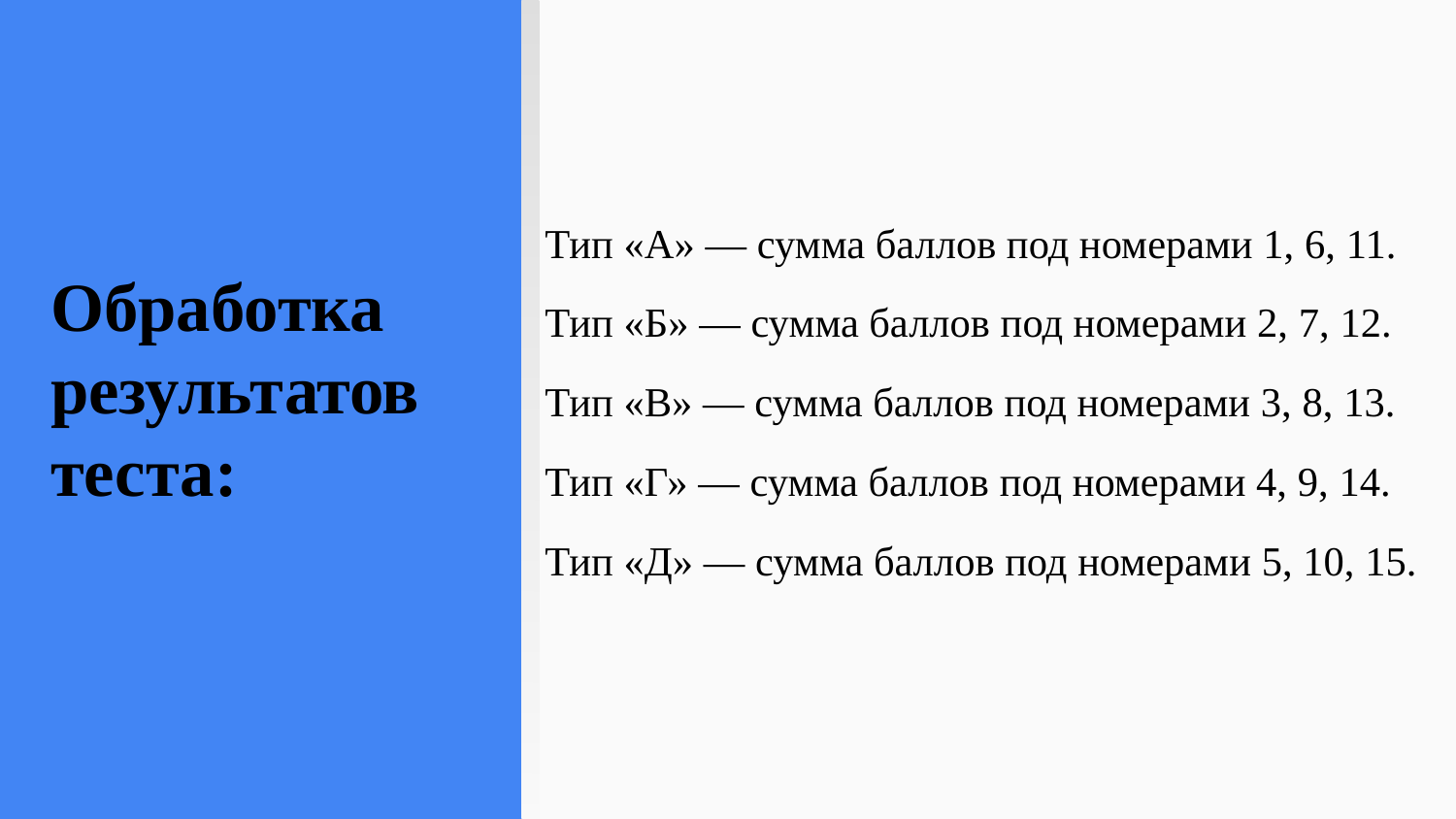

# Обработка результатов теста:

Тип «А» — сумма баллов под номерами 1, 6, 11.
Тип «Б» — сумма баллов под номерами 2, 7, 12.
Тип «В» — сумма баллов под номерами 3, 8, 13.
Тип «Г» — сумма баллов под номерами 4, 9, 14.
Тип «Д» — сумма баллов под номерами 5, 10, 15.